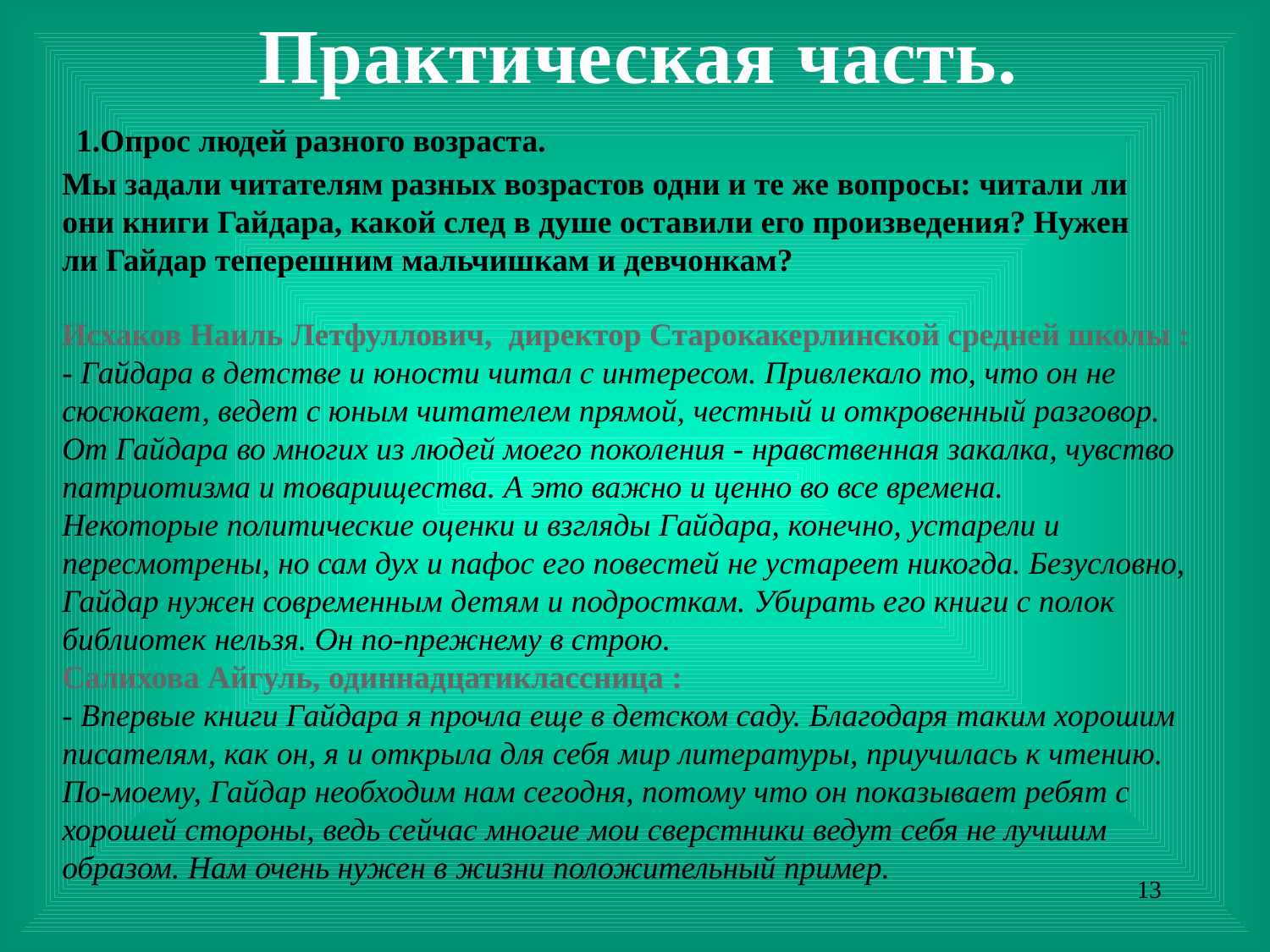

# Практическая часть.
 1.Опрос людей разного возраста.
Мы задали читателям разных возрастов одни и те же вопросы: читали ли они книги Гайдара, какой след в душе оставили его произведения? Нужен ли Гайдар теперешним мальчишкам и девчонкам?

Исхаков Наиль Летфуллович,  директор Старокакерлинской средней школы :
- Гайдара в детстве и юности читал с интересом. Привлекало то, что он не сюсюкает, ведет с юным читателем прямой, честный и откровенный разговор. От Гайдара во многих из людей моего поколения - нравственная закалка, чувство патриотизма и товарищества. А это важно и ценно во все времена.
Некоторые политические оценки и взгляды Гайдара, конечно, устарели и пересмотрены, но сам дух и пафос его повестей не устареет никогда. Безусловно, Гайдар нужен современным детям и подросткам. Убирать его книги с полок библиотек нельзя. Он по-прежнему в строю.
Салихова Айгуль, одиннадцатиклассница :
- Впервые книги Гайдара я прочла еще в детском саду. Благодаря таким хорошим писателям, как он, я и открыла для себя мир литературы, приучилась к чтению.
По-моему, Гайдар необходим нам сегодня, потому что он показывает ребят с хорошей стороны, ведь сейчас многие мои сверстники ведут себя не лучшим образом. Нам очень нужен в жизни положительный пример.
13